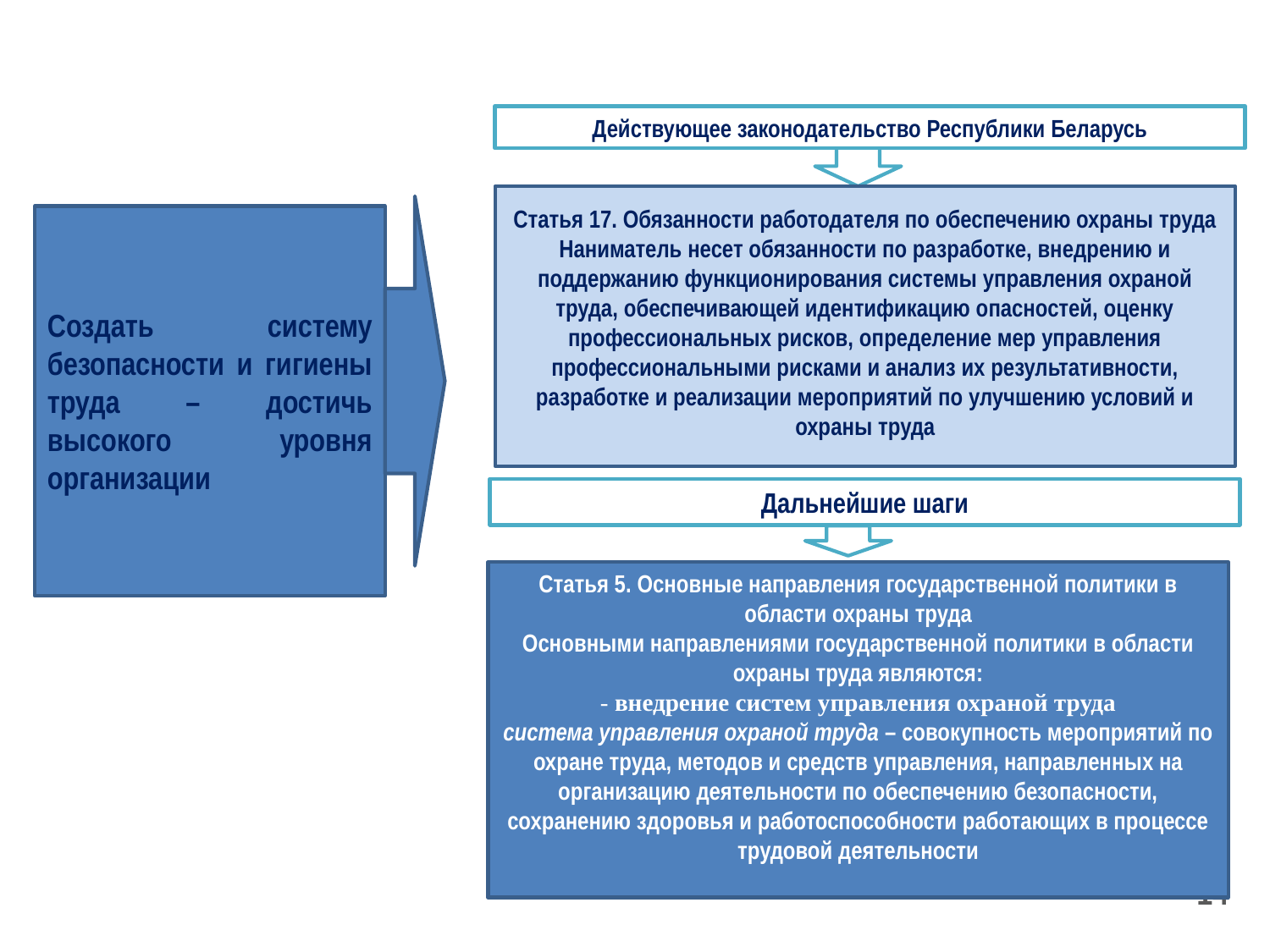

Действующее законодательство Республики Беларусь

Статья 17. Обязанности работодателя по обеспечению охраны труда
Наниматель несет обязанности по разработке, внедрению и поддержанию функционирования системы управления охраной труда, обеспечивающей идентификацию опасностей, оценку профессиональных рисков, определение мер управления профессиональными рисками и анализ их результативности, разработке и реализации мероприятий по улучшению условий и охраны труда

Создать систему безопасности и гигиены труда – достичь высокого уровня организации

Дальнейшие шаги

Статья 5. Основные направления государственной политики в области охраны труда
Основными направлениями государственной политики в области охраны труда являются:
- внедрение систем управления охраной труда
система управления охраной труда – совокупность мероприятий по охране труда, методов и средств управления, направленных на организацию деятельности по обеспечению безопасности, сохранению здоровья и работоспособности работающих в процессе трудовой деятельности
14